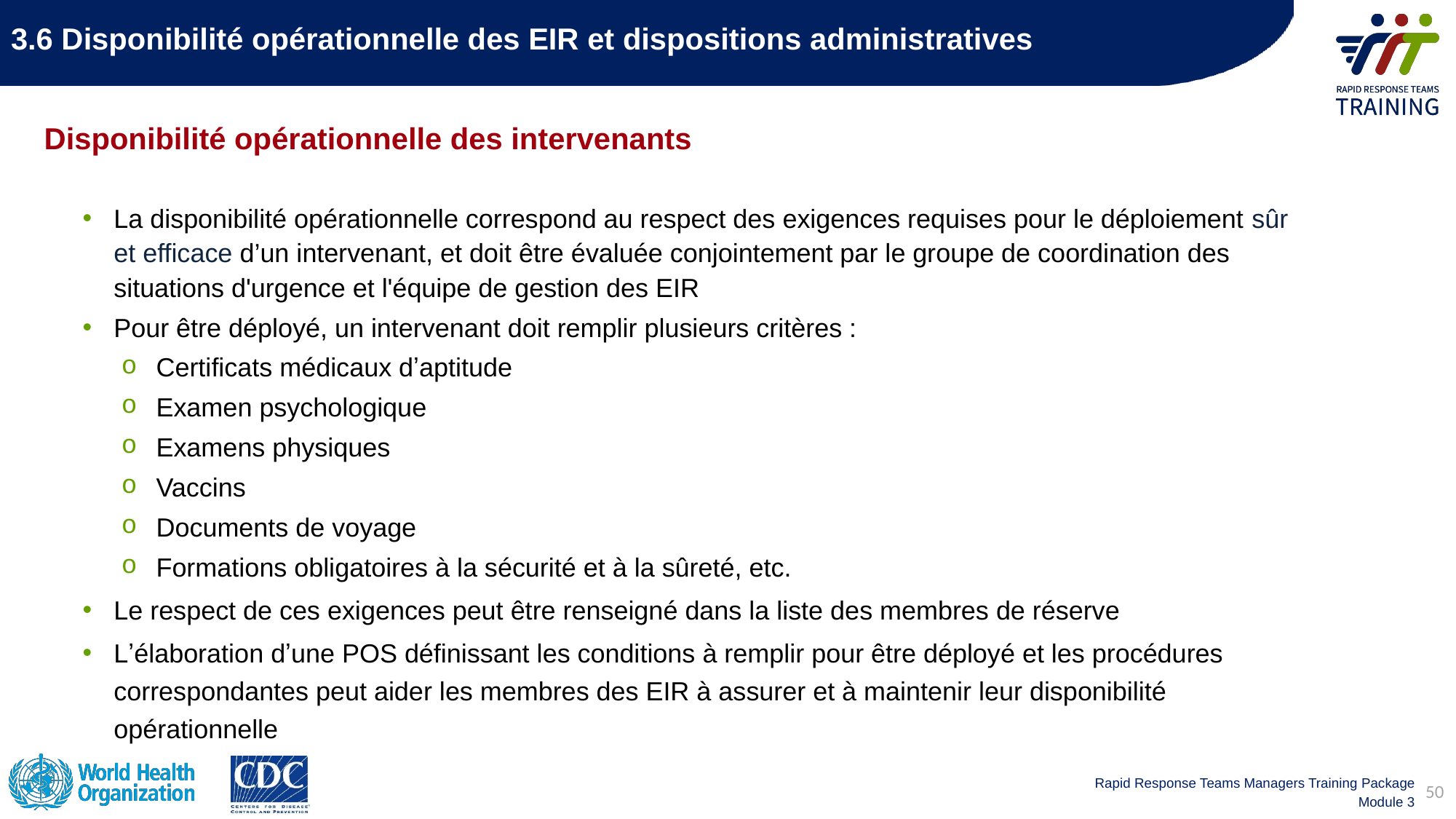

3.6 Disponibilité opérationnelle des EIR et dispositions administratives
# Disponibilité opérationnelle des intervenants
La disponibilité opérationnelle correspond au respect des exigences requises pour le déploiement sûr et efficace d’un intervenant, et doit être évaluée conjointement par le groupe de coordination des situations d'urgence et l'équipe de gestion des EIR
Pour être déployé, un intervenant doit remplir plusieurs critères :
Certificats médicaux dʼaptitude
Examen psychologique
Examens physiques
Vaccins
Documents de voyage
Formations obligatoires à la sécurité et à la sûreté, etc.
Le respect de ces exigences peut être renseigné dans la liste des membres de réserve
Lʼélaboration dʼune POS définissant les conditions à remplir pour être déployé et les procédures correspondantes peut aider les membres des EIR à assurer et à maintenir leur disponibilité opérationnelle
50